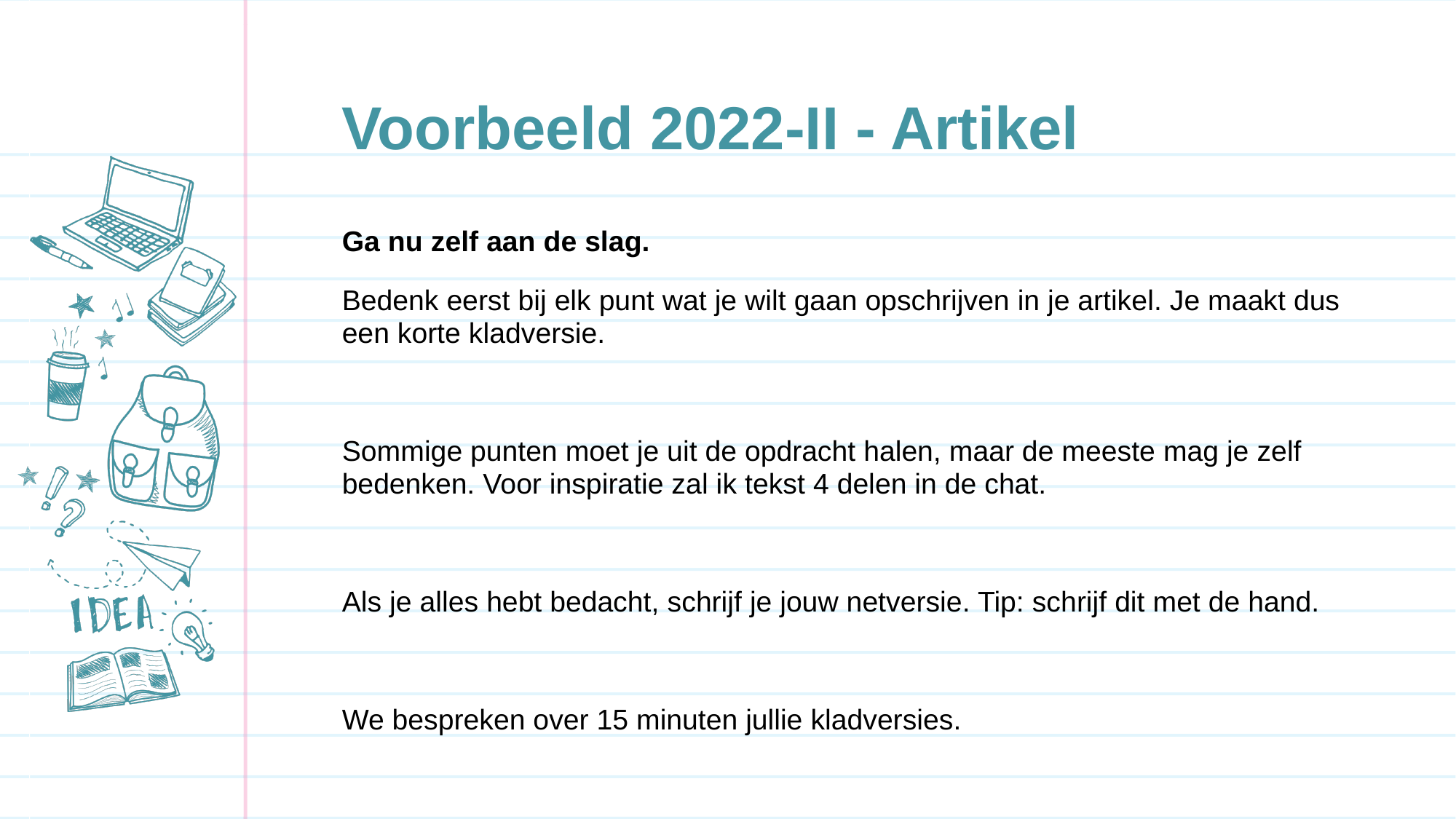

# Voorbeeld 2022-II - Artikel
Ga nu zelf aan de slag.
Bedenk eerst bij elk punt wat je wilt gaan opschrijven in je artikel. Je maakt dus een korte kladversie.

Sommige punten moet je uit de opdracht halen, maar de meeste mag je zelf bedenken. Voor inspiratie zal ik tekst 4 delen in de chat.

Als je alles hebt bedacht, schrijf je jouw netversie. Tip: schrijf dit met de hand.

We bespreken over 15 minuten jullie kladversies.